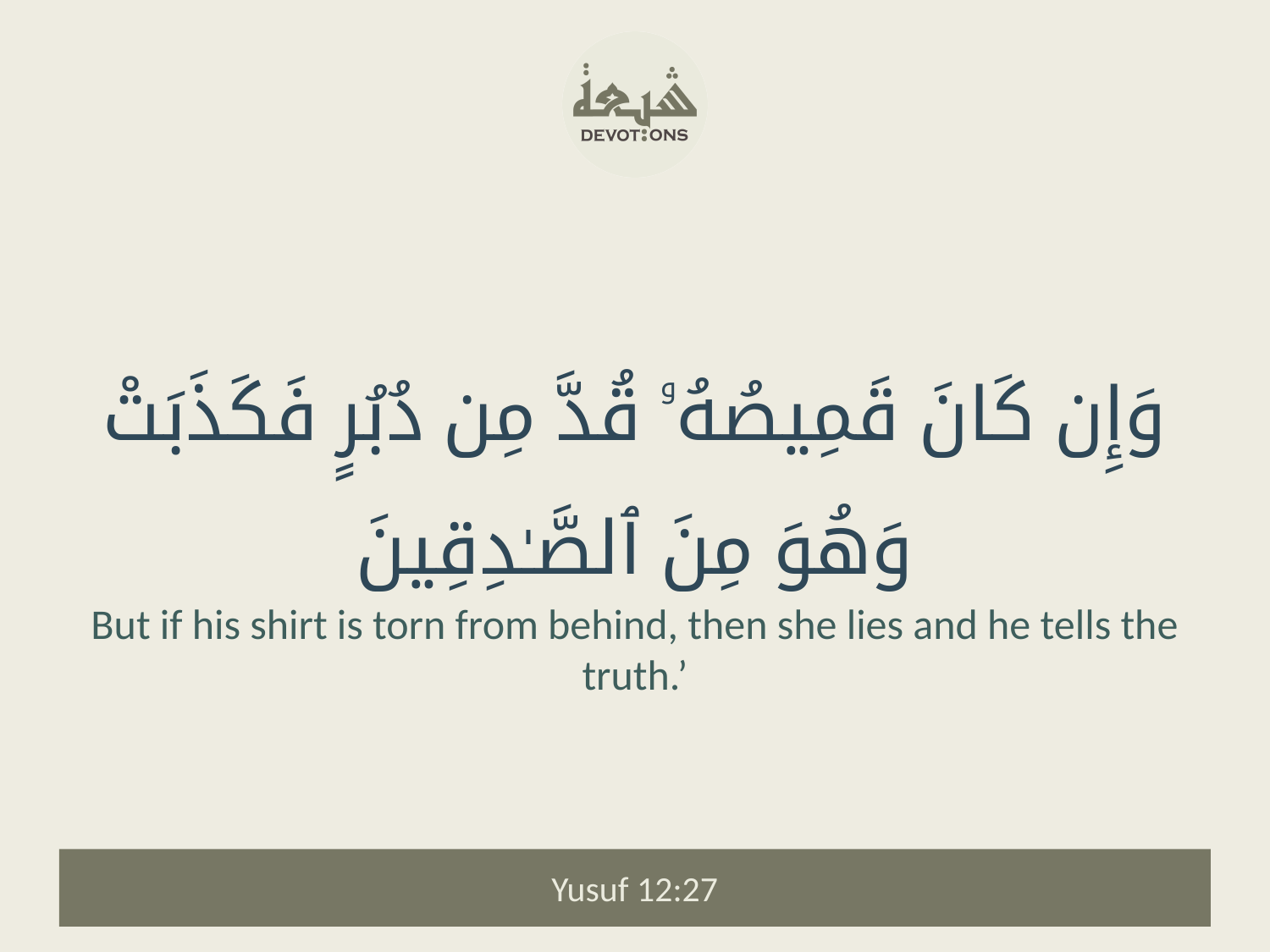

وَإِن كَانَ قَمِيصُهُۥ قُدَّ مِن دُبُرٍ فَكَذَبَتْ وَهُوَ مِنَ ٱلصَّـٰدِقِينَ
But if his shirt is torn from behind, then she lies and he tells the truth.’
Yusuf 12:27